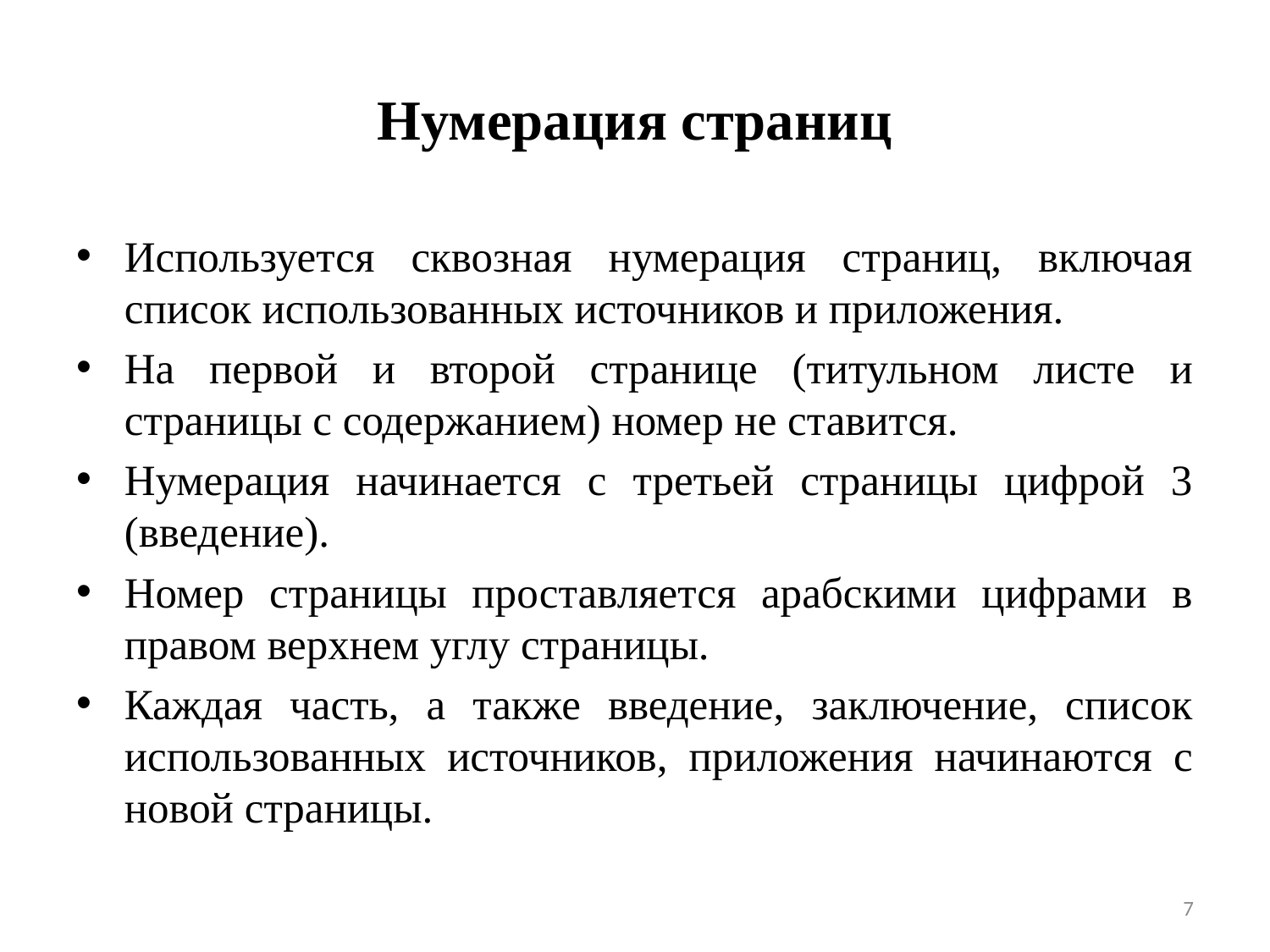

# Нумерация страниц
Используется сквозная нумерация страниц, включая список использованных источников и приложения.
На первой и второй странице (титульном листе и страницы с содержанием) номер не ставится.
Нумерация начинается с третьей страницы цифрой 3 (введение).
Номер страницы проставляется арабскими цифрами в правом верхнем углу страницы.
Каждая часть, а также введение, заключение, список использованных источников, приложения начинаются с новой страницы.

7